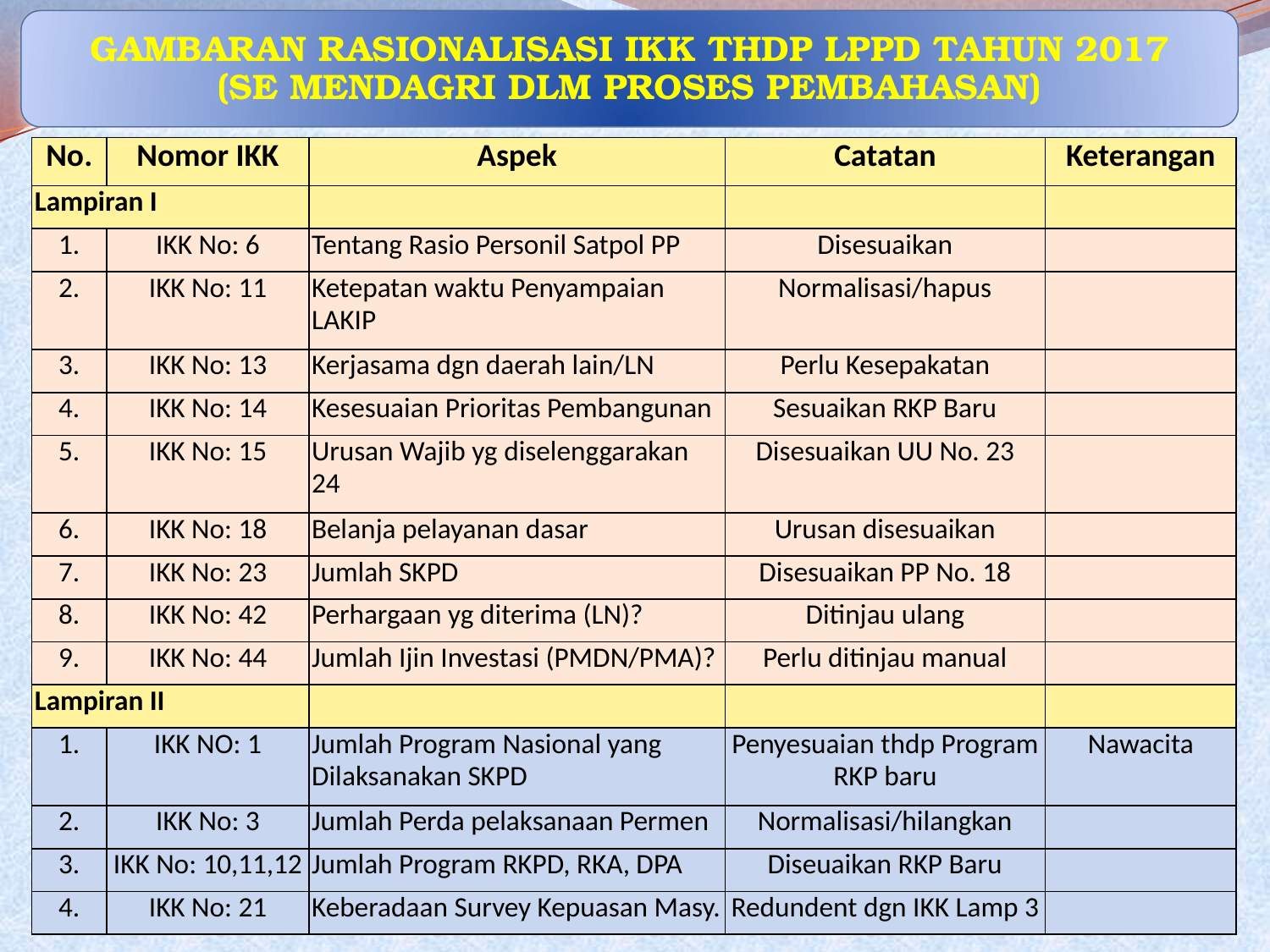

GAMBARAN RASIONALISASI IKK THDP LPPD TAHUN 2017
(SE Mendagri dlm PROSES PEMBAHASAN)
| No. | Nomor IKK | Aspek | Catatan | Keterangan |
| --- | --- | --- | --- | --- |
| Lampiran I |  |  |  |  |
| 1. | IKK No: 6 | Tentang Rasio Personil Satpol PP | Disesuaikan |  |
| 2. | IKK No: 11 | Ketepatan waktu Penyampaian LAKIP | Normalisasi/hapus |  |
| 3. | IKK No: 13 | Kerjasama dgn daerah lain/LN | Perlu Kesepakatan |  |
| 4. | IKK No: 14 | Kesesuaian Prioritas Pembangunan | Sesuaikan RKP Baru |  |
| 5. | IKK No: 15 | Urusan Wajib yg diselenggarakan 24 | Disesuaikan UU No. 23 |  |
| 6. | IKK No: 18 | Belanja pelayanan dasar | Urusan disesuaikan |  |
| 7. | IKK No: 23 | Jumlah SKPD | Disesuaikan PP No. 18 |  |
| 8. | IKK No: 42 | Perhargaan yg diterima (LN)? | Ditinjau ulang |  |
| 9. | IKK No: 44 | Jumlah Ijin Investasi (PMDN/PMA)? | Perlu ditinjau manual |  |
| Lampiran II |  |  |  |  |
| 1. | IKK NO: 1 | Jumlah Program Nasional yang Dilaksanakan SKPD | Penyesuaian thdp Program RKP baru | Nawacita |
| 2. | IKK No: 3 | Jumlah Perda pelaksanaan Permen | Normalisasi/hilangkan |  |
| 3. | IKK No: 10,11,12 | Jumlah Program RKPD, RKA, DPA | Diseuaikan RKP Baru |  |
| 4. | IKK No: 21 | Keberadaan Survey Kepuasan Masy. | Redundent dgn IKK Lamp 3 |  |